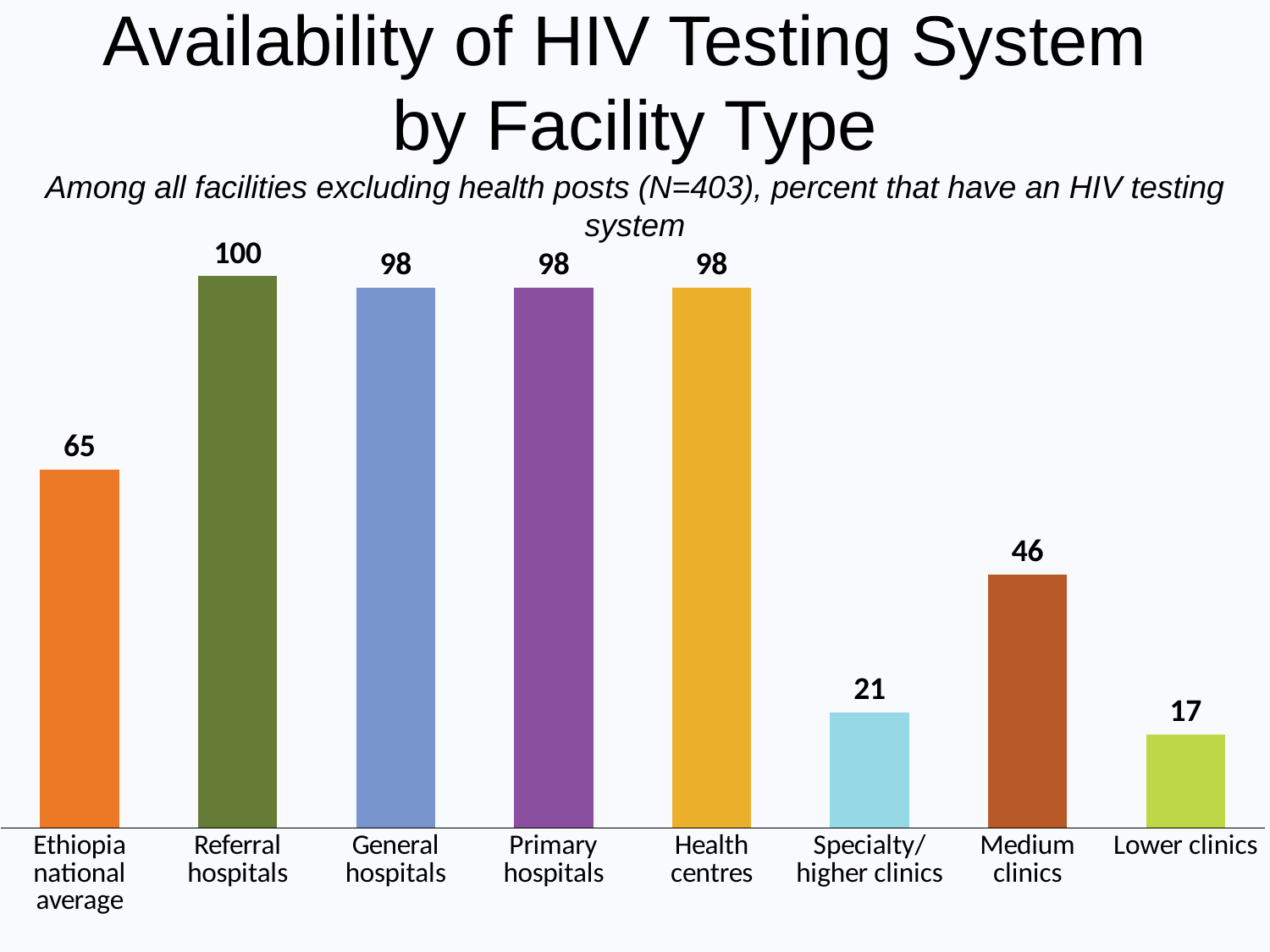

Availability of HIV Testing System
by Facility Type
Among all facilities excluding health posts (N=403), percent that have an HIV testing system

### Chart

| Category | HIV testing system |
|---|---|
| Ethiopia national average | 65.0 |
| Referral hospitals | 100.0 |
| General hospitals | 98.0 |
| Primary hospitals | 98.0 |
| Health centres | 98.0 |
| Specialty/ higher clinics | 21.0 |
| Medium clinics | 46.0 |
| Lower clinics | 17.0 |